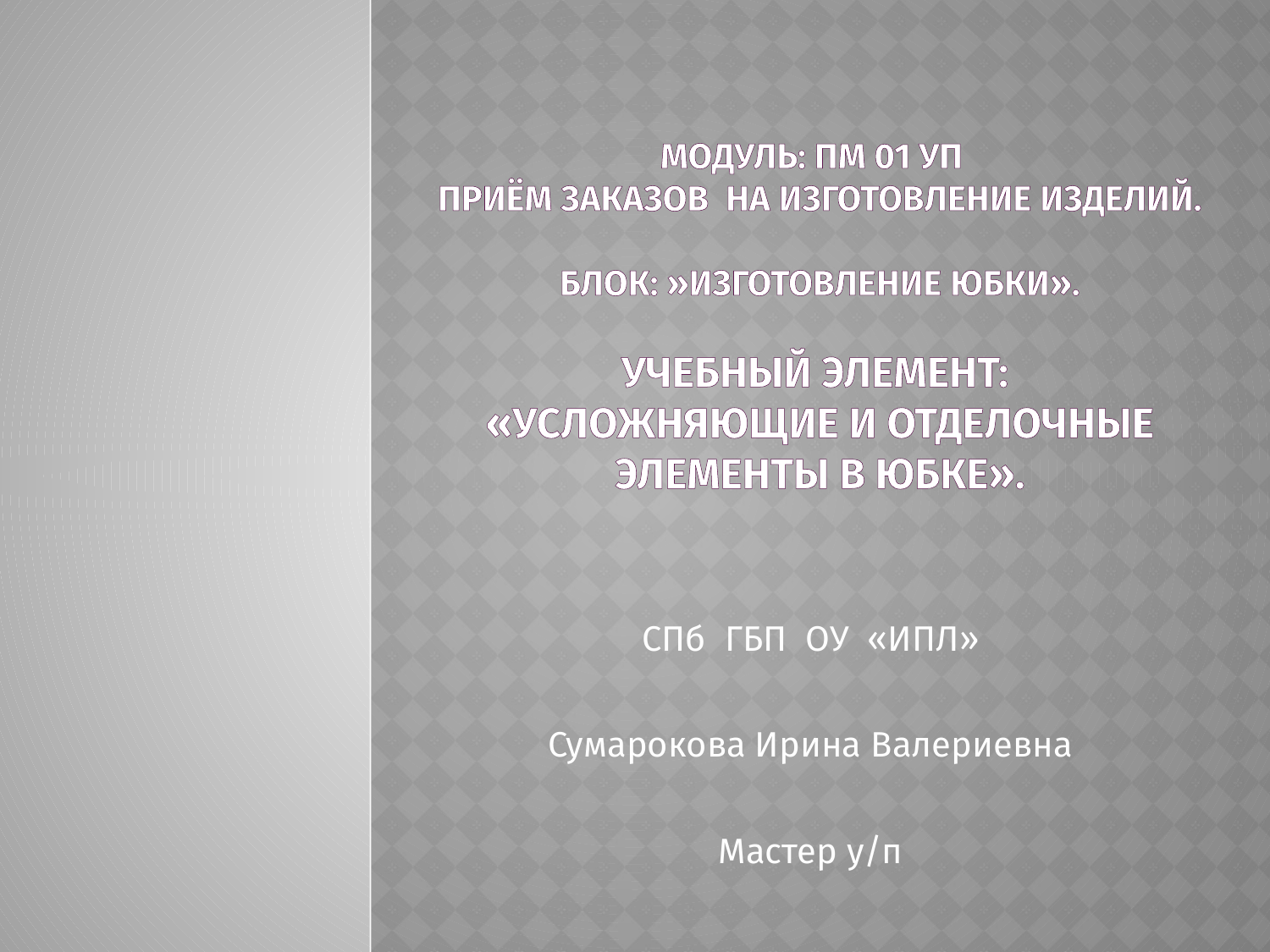

# Модуль: ПМ 01 УП Приём заказов  на изготовление изделий. Блок: »Изготовление юбки». Учебный элемент: «Усложняющие и отделочные элементы в юбке».
СПб  ГБП  ОУ  «ИПЛ»

Сумарокова Ирина Валериевна

Мастер у/п